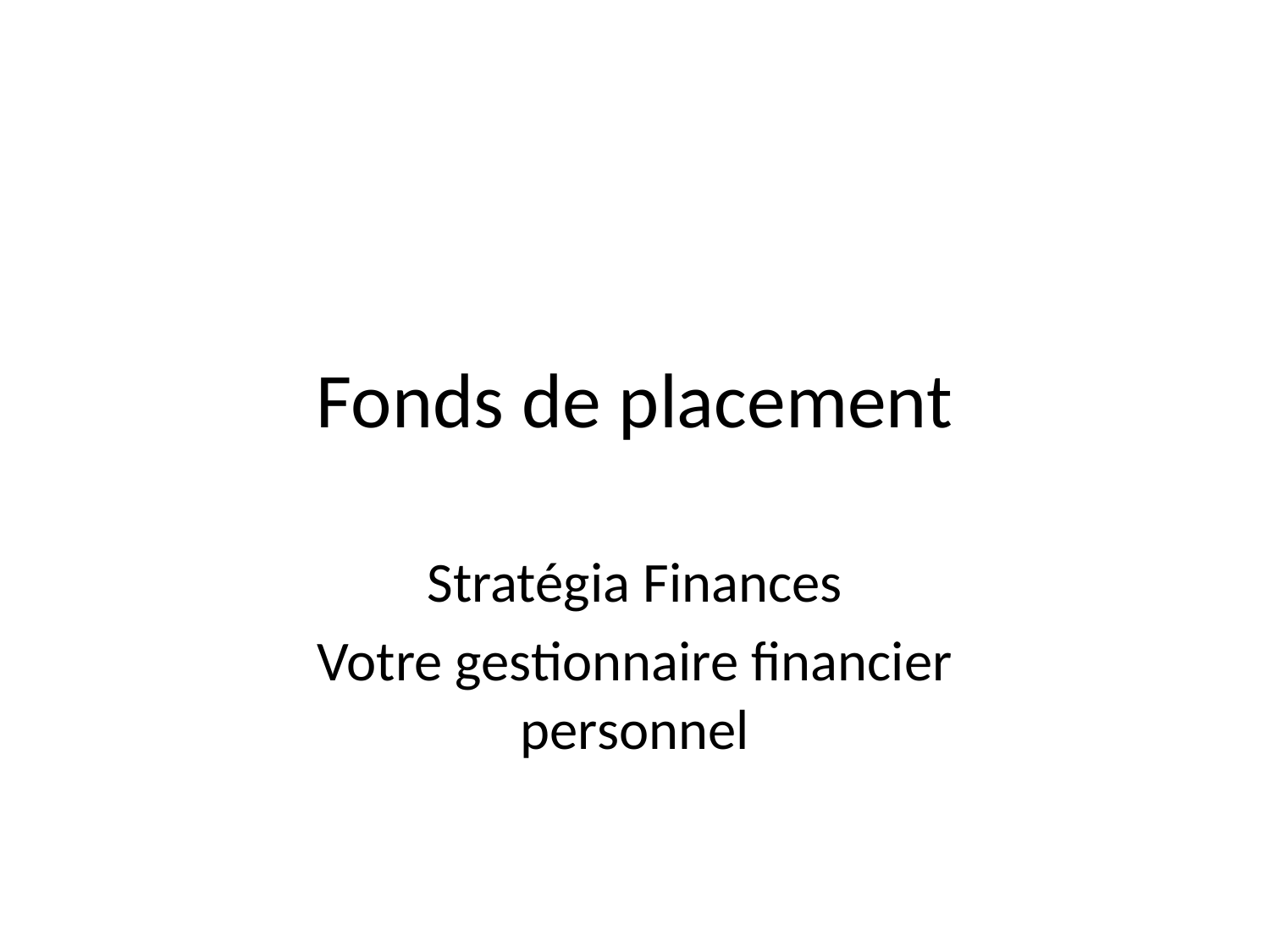

# Fonds de placement
Stratégia Finances
Votre gestionnaire financier personnel